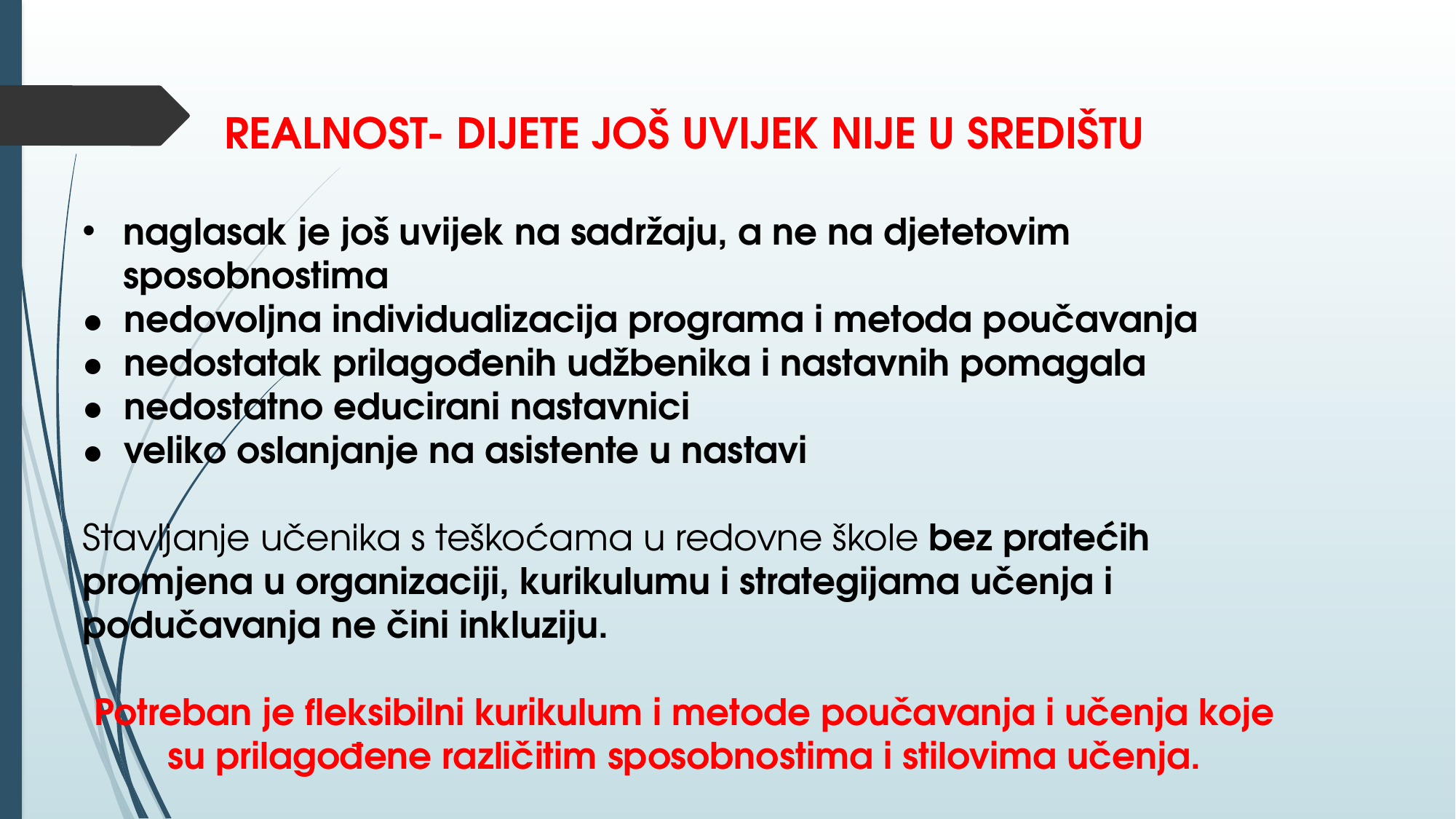

REALNOST- DIJETE JOŠ UVIJEK NIJE U SREDIŠTU

naglasak je još uvijek na sadržaju, a ne na djetetovim sposobnostima
•  nedovoljna individualizacija programa i metoda poučavanja
•  nedostatak prilagođenih udžbenika i nastavnih pomagala
•  nedostatno educirani nastavnici
•  veliko oslanjanje na asistente u nastavi

Stavljanje učenika s teškoćama u redovne škole bez pratećih promjena u organizaciji, kurikulumu i strategijama učenja i podučavanja ne čini inkluziju.

Potreban je fleksibilni kurikulum i metode poučavanja i učenja koje su prilagođene različitim sposobnostima i stilovima učenja.